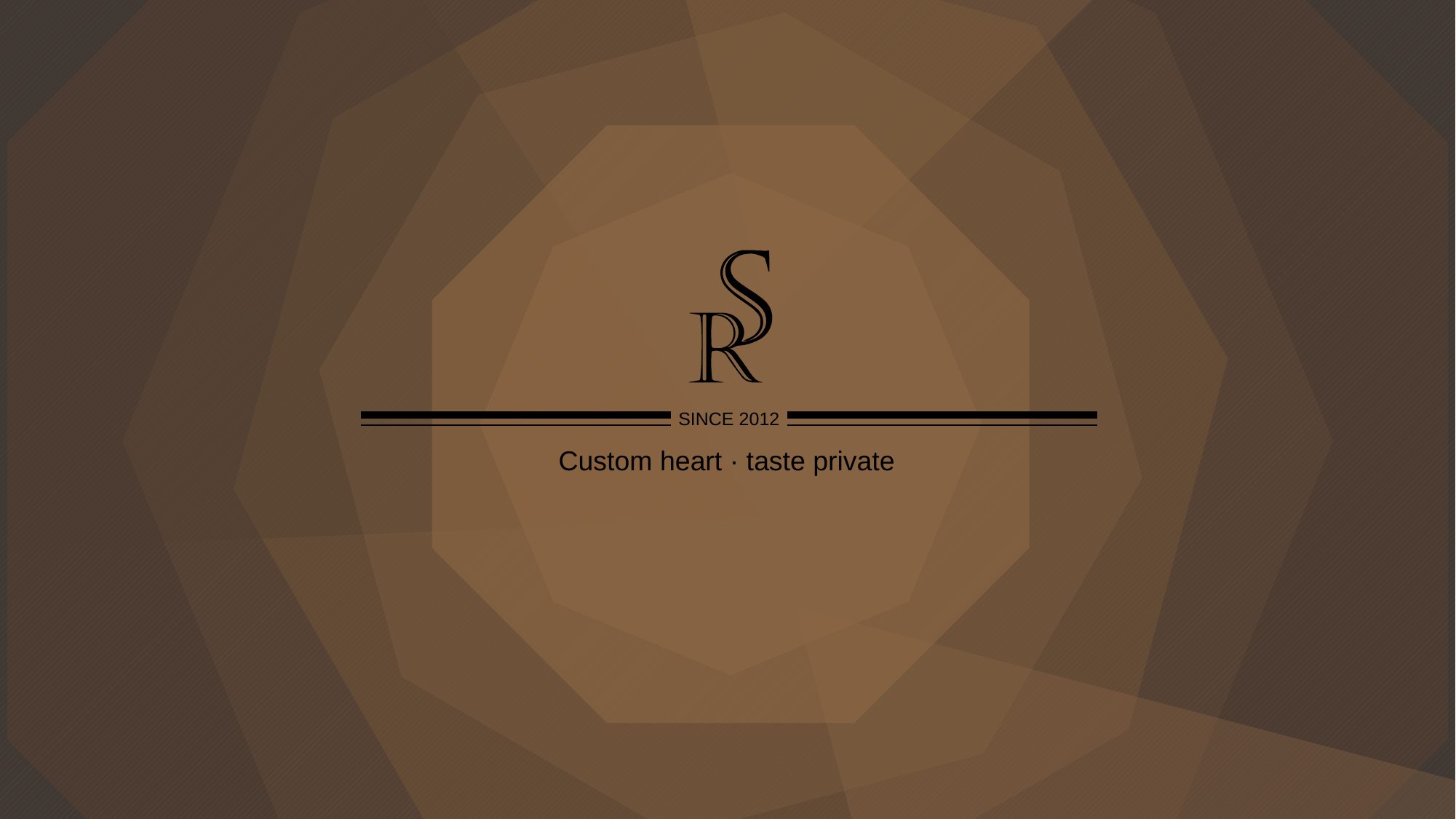

SINCE 2012
Custom heart · taste private